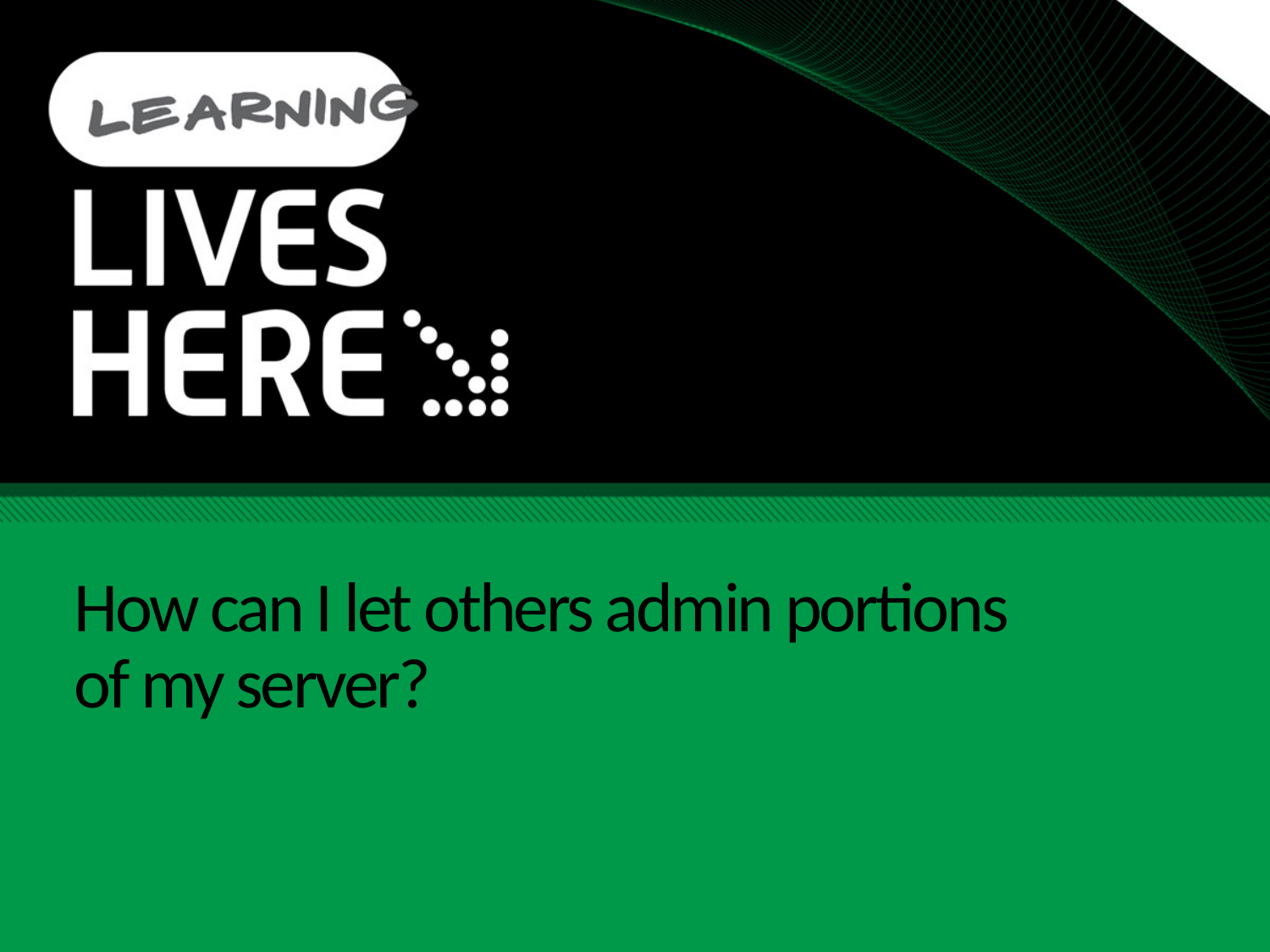

# How can I let others admin portions of my server?